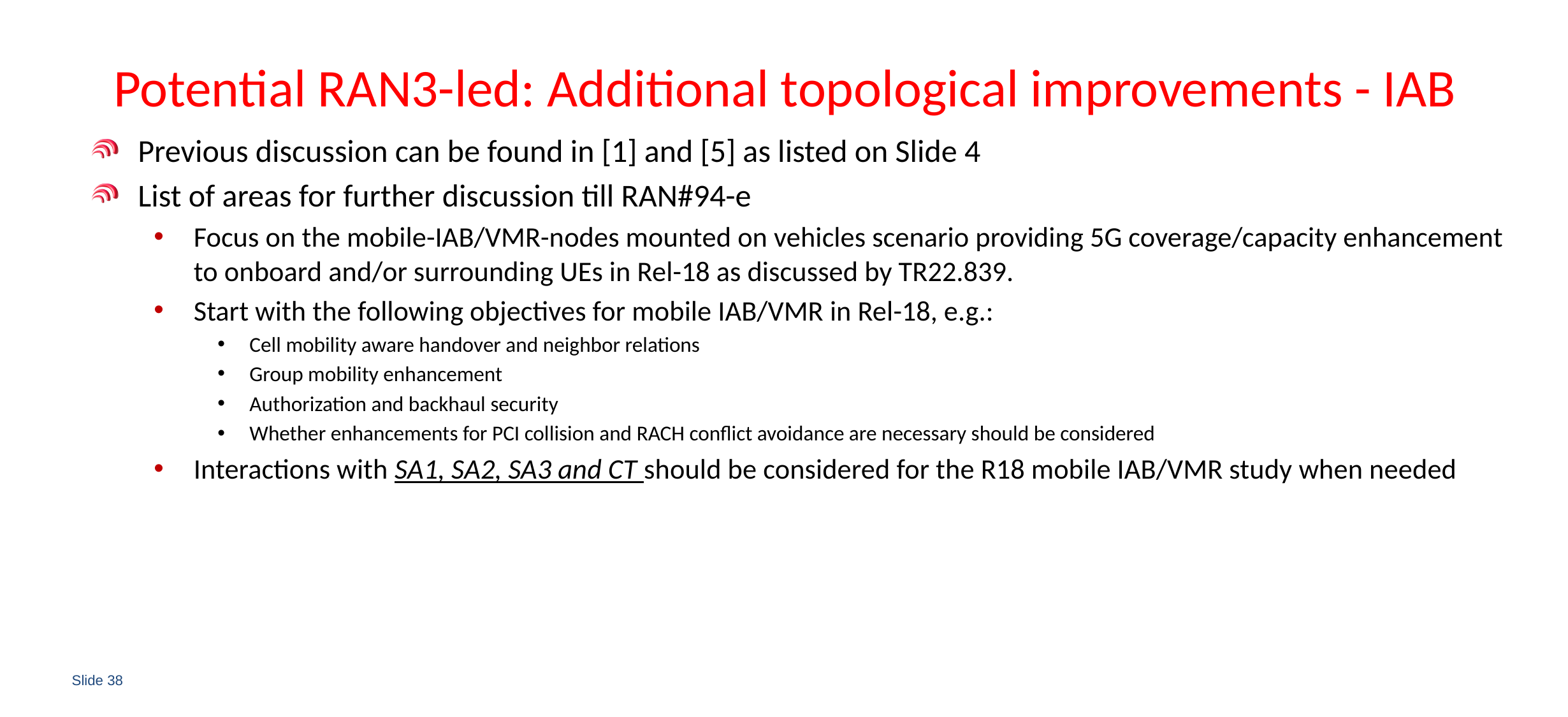

# Potential RAN3-led: Additional topological improvements - IAB
Previous discussion can be found in [1] and [5] as listed on Slide 4
List of areas for further discussion till RAN#94-e
Focus on the mobile-IAB/VMR-nodes mounted on vehicles scenario providing 5G coverage/capacity enhancement to onboard and/or surrounding UEs in Rel-18 as discussed by TR22.839.
Start with the following objectives for mobile IAB/VMR in Rel-18, e.g.:
Cell mobility aware handover and neighbor relations
Group mobility enhancement
Authorization and backhaul security
Whether enhancements for PCI collision and RACH conflict avoidance are necessary should be considered
Interactions with SA1, SA2, SA3 and CT should be considered for the R18 mobile IAB/VMR study when needed